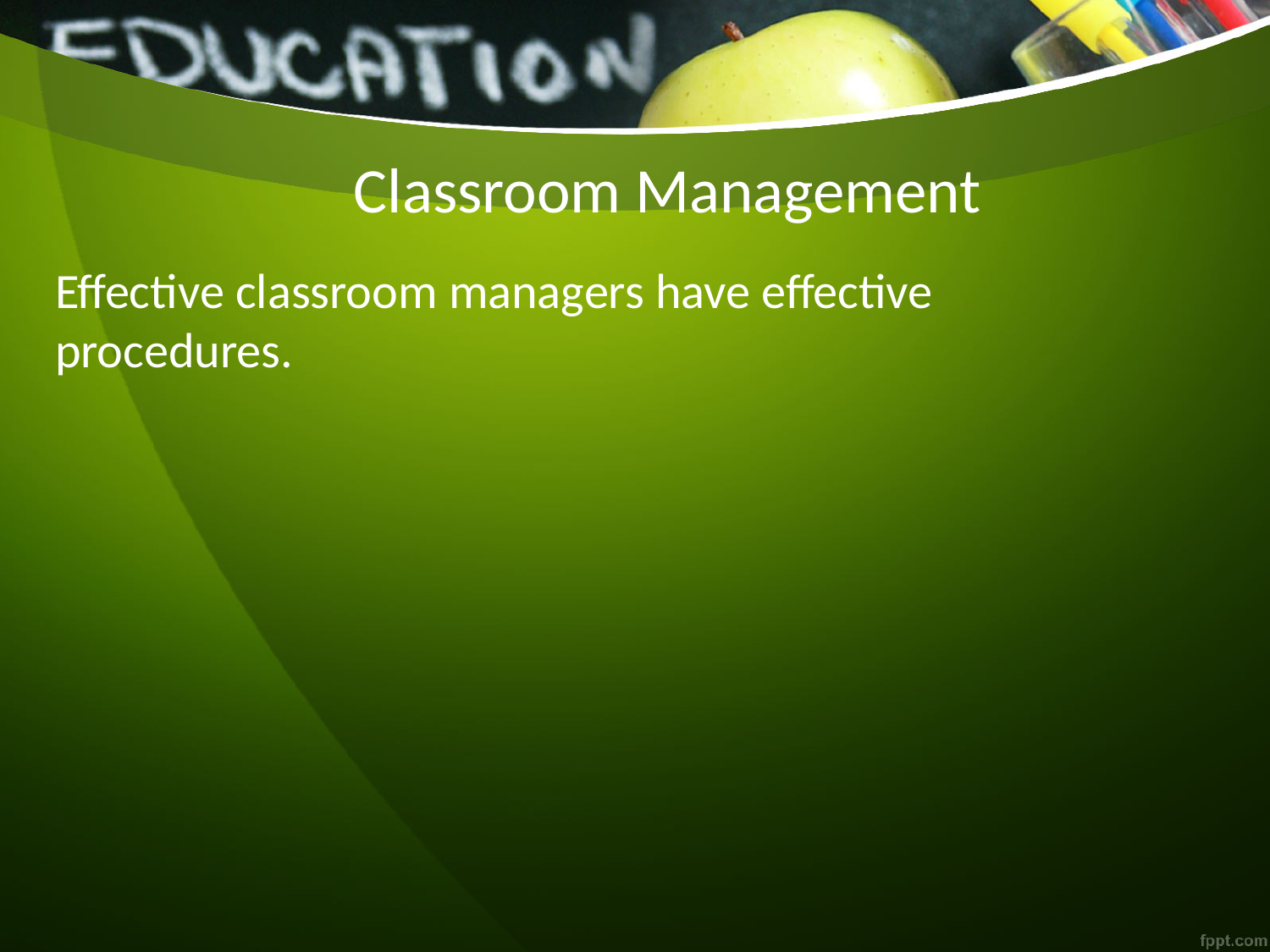

# Classroom Management
Effective classroom managers have effective procedures.